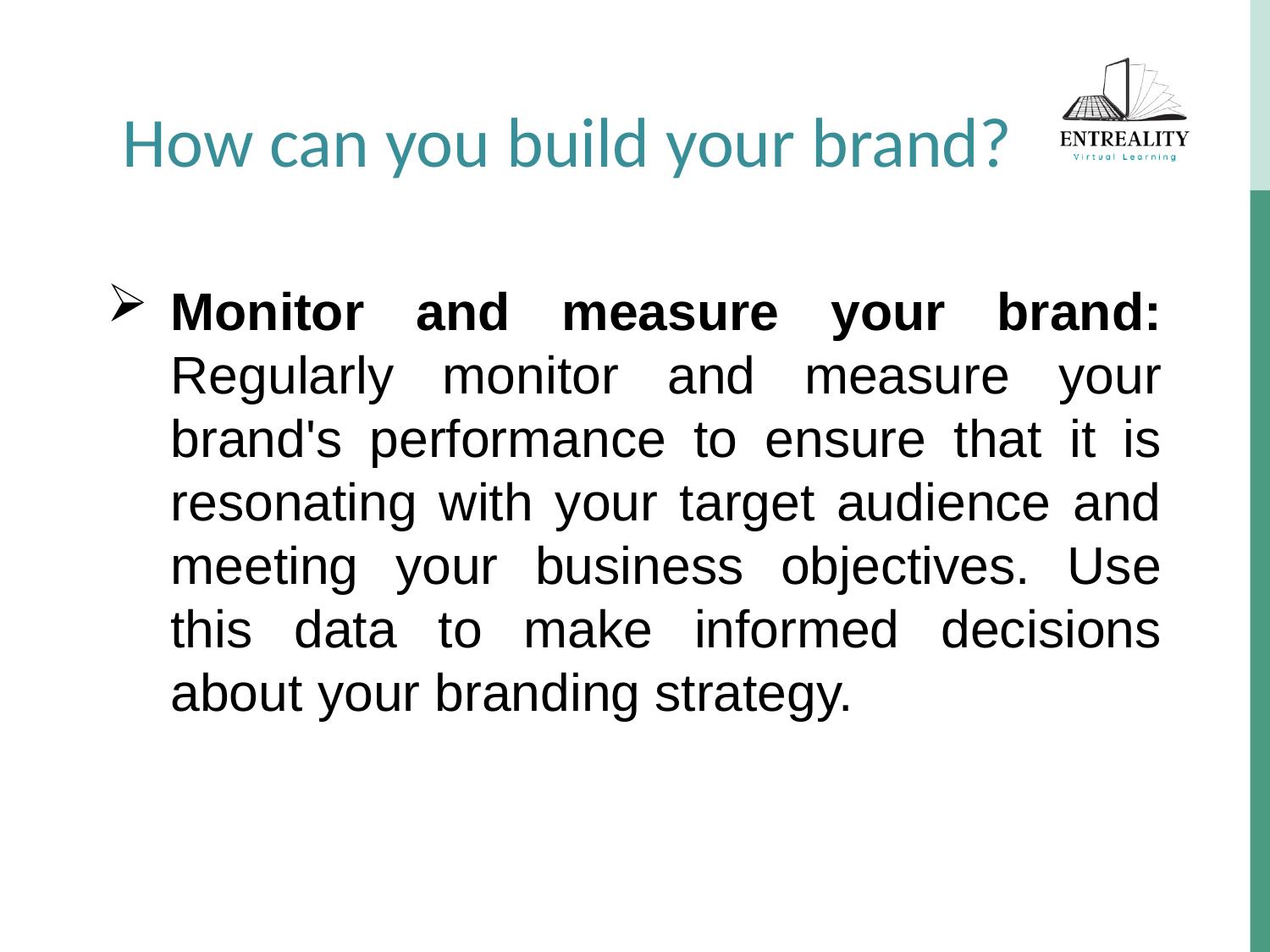

How can you build your brand?
Monitor and measure your brand: Regularly monitor and measure your brand's performance to ensure that it is resonating with your target audience and meeting your business objectives. Use this data to make informed decisions about your branding strategy.